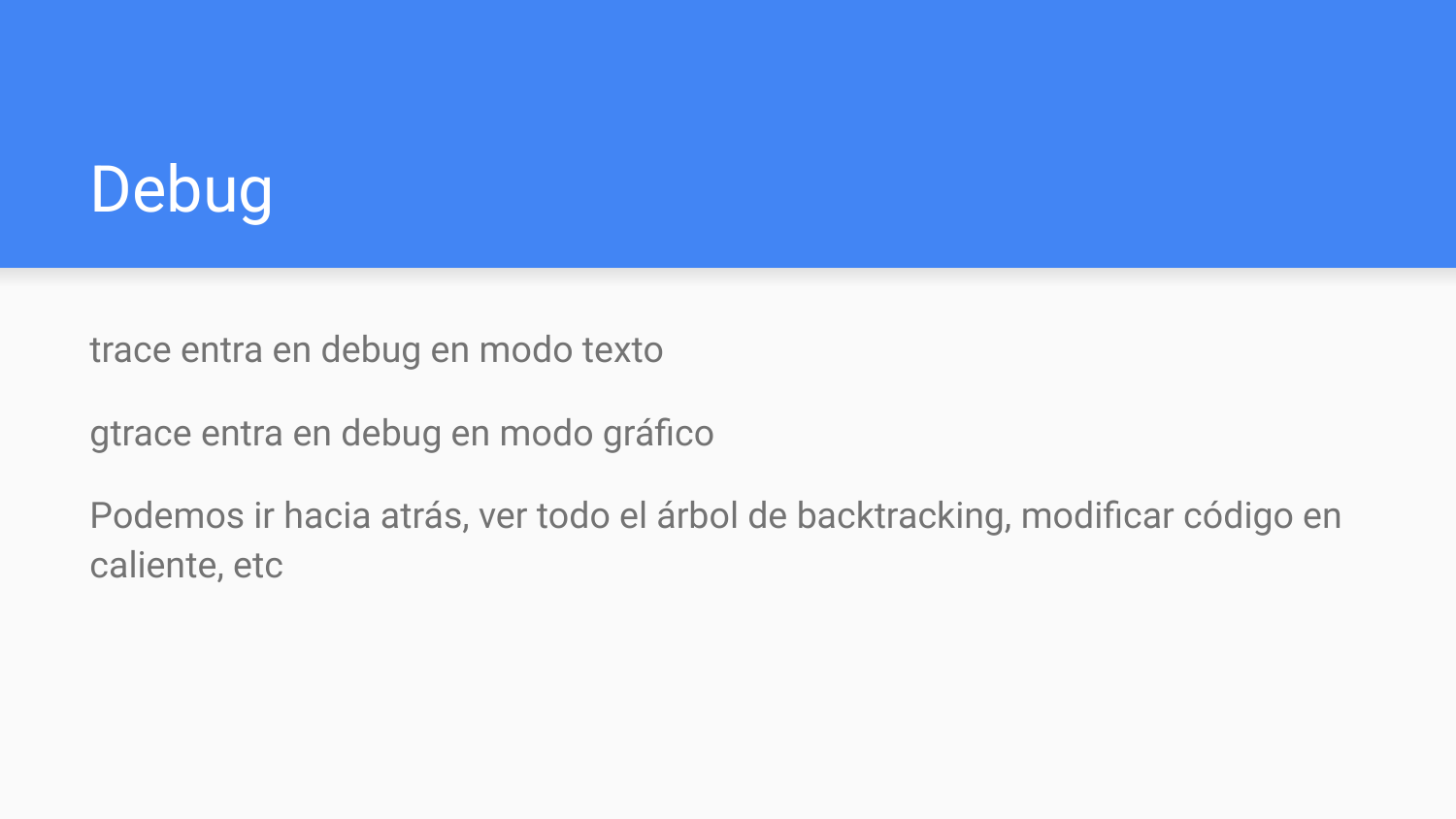

# Debug
trace entra en debug en modo texto
gtrace entra en debug en modo gráfico
Podemos ir hacia atrás, ver todo el árbol de backtracking, modificar código en caliente, etc